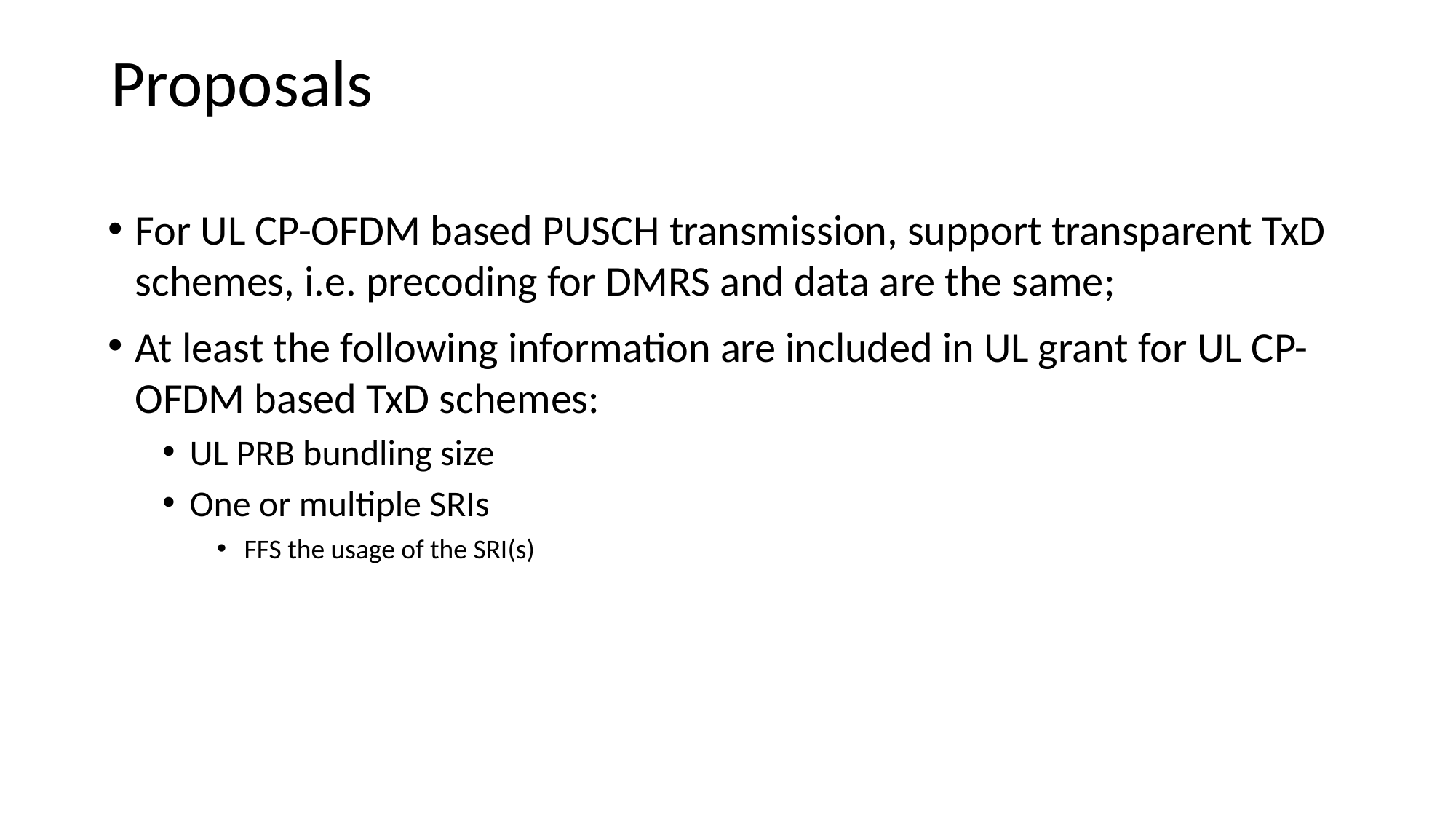

# Proposals
For UL CP-OFDM based PUSCH transmission, support transparent TxD schemes, i.e. precoding for DMRS and data are the same;
At least the following information are included in UL grant for UL CP-OFDM based TxD schemes:
UL PRB bundling size
One or multiple SRIs
FFS the usage of the SRI(s)